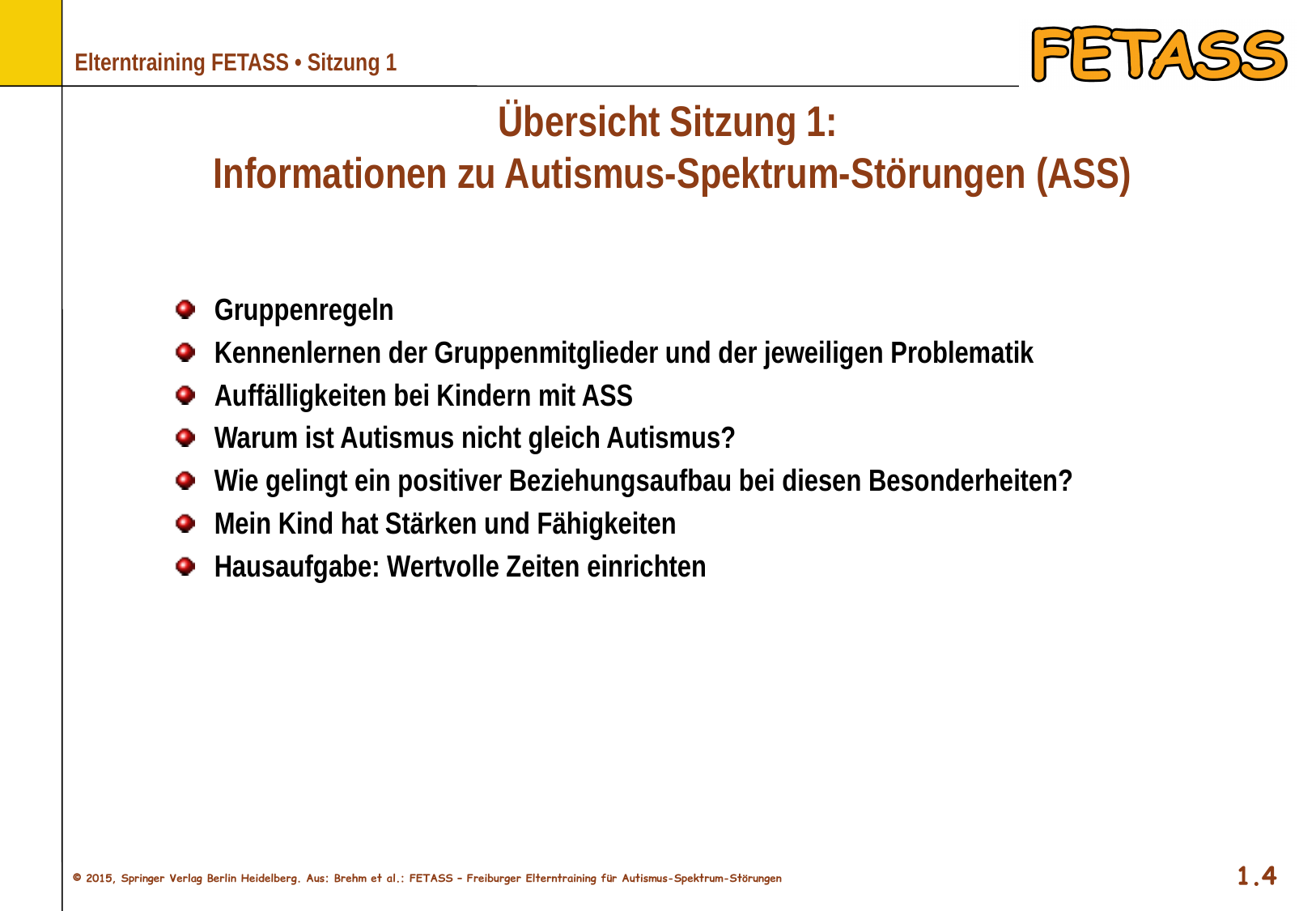

Übersicht Sitzung 1:
Informationen zu Autismus-Spektrum-Störungen (ASS)
Gruppenregeln
Kennenlernen der Gruppenmitglieder und der jeweiligen Problematik
Auffälligkeiten bei Kindern mit ASS
Warum ist Autismus nicht gleich Autismus?
Wie gelingt ein positiver Beziehungsaufbau bei diesen Besonderheiten?
Mein Kind hat Stärken und Fähigkeiten
Hausaufgabe: Wertvolle Zeiten einrichten